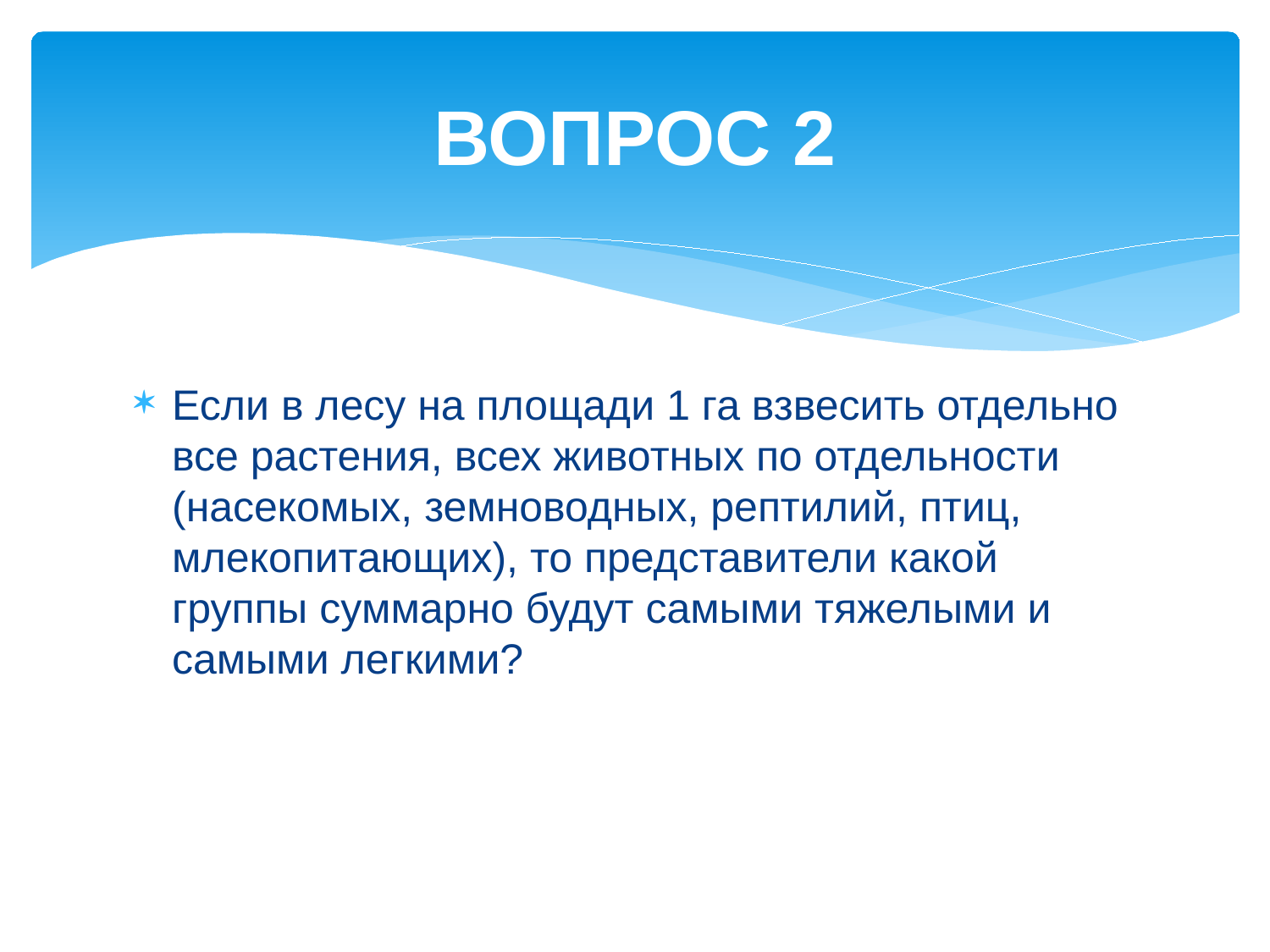

# ВОПРОС 2
Если в лесу на площади 1 га взвесить отдельно все растения, всех животных по отдельности (насекомых, земноводных, рептилий, птиц, млекопитающих), то представители какой группы суммарно будут самыми тяжелыми и самыми легкими?